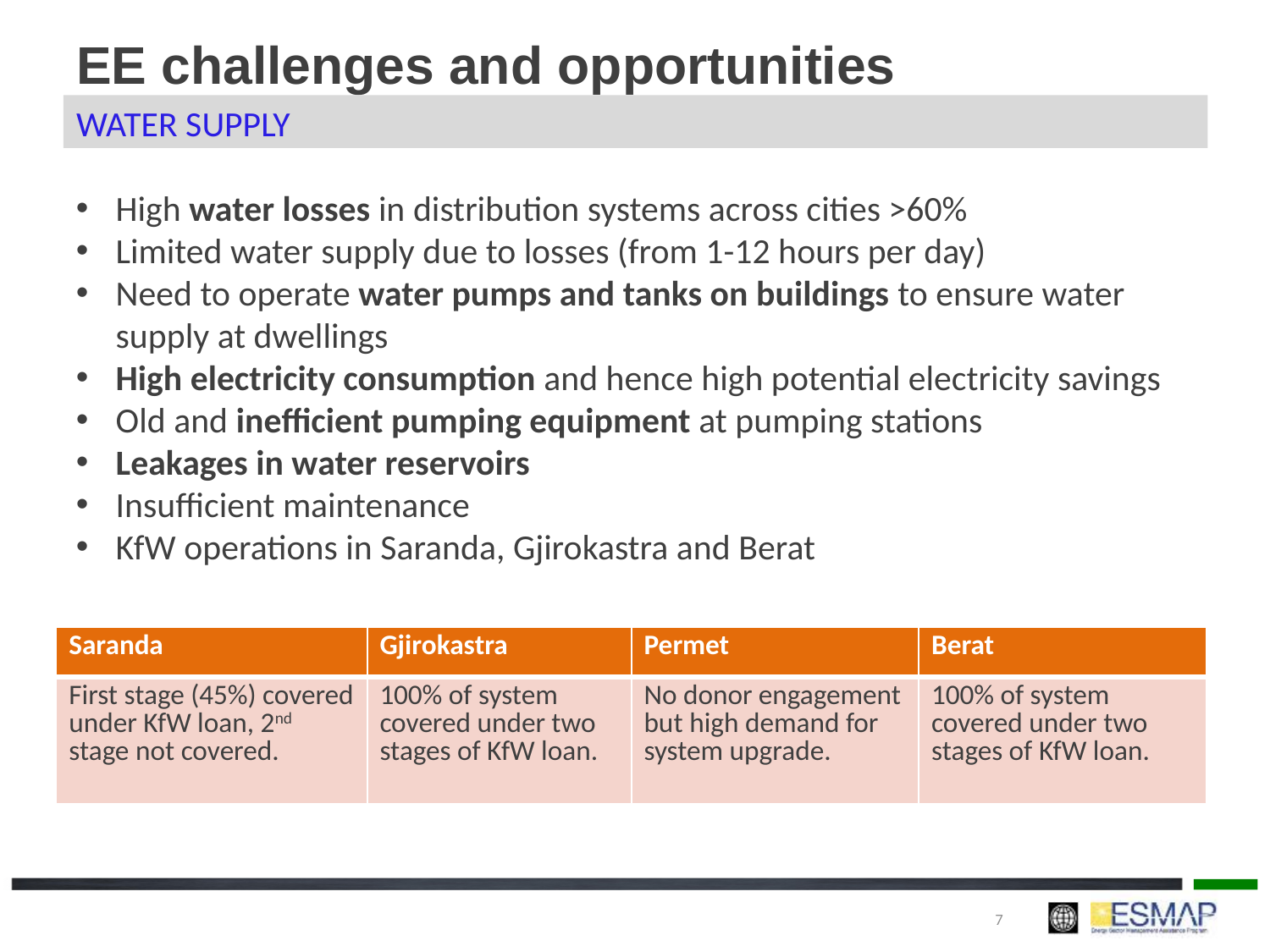

# EE challenges and opportunities
Water supply
High water losses in distribution systems across cities >60%
Limited water supply due to losses (from 1-12 hours per day)
Need to operate water pumps and tanks on buildings to ensure water supply at dwellings
High electricity consumption and hence high potential electricity savings
Old and inefficient pumping equipment at pumping stations
Leakages in water reservoirs
Insufficient maintenance
KfW operations in Saranda, Gjirokastra and Berat
| Saranda | Gjirokastra | Permet | Berat |
| --- | --- | --- | --- |
| First stage (45%) covered under KfW loan, 2nd stage not covered. | 100% of system covered under two stages of KfW loan. | No donor engagement but high demand for system upgrade. | 100% of system covered under two stages of KfW loan. |
7